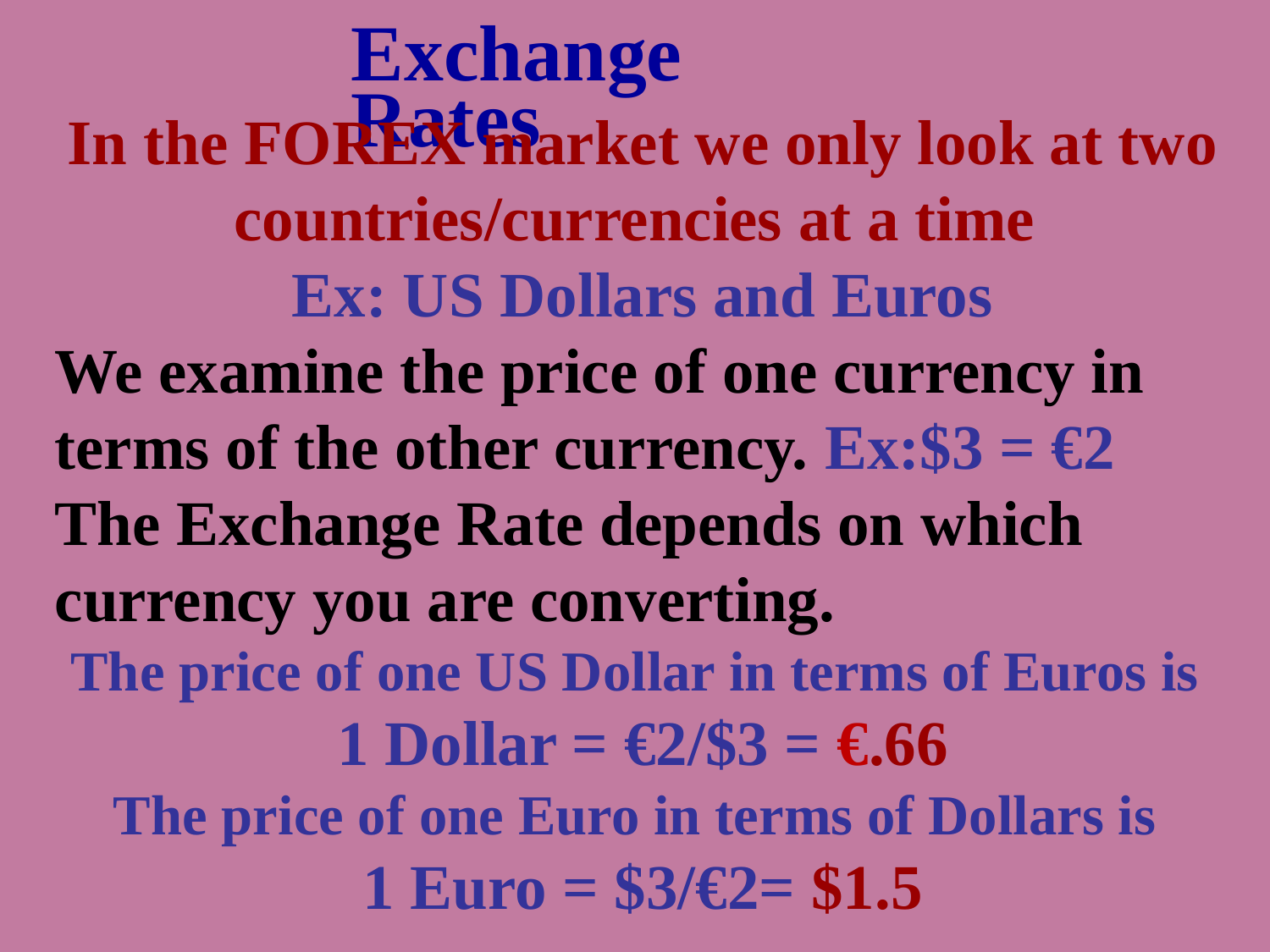

Exchange Rates
In the FOREX market we only look at two countries/currencies at a time
Ex: US Dollars and Euros
We examine the price of one currency in terms of the other currency. Ex:$3 = €2
The Exchange Rate depends on which currency you are converting.
The price of one US Dollar in terms of Euros is
1 Dollar = €2/$3 = €.66
The price of one Euro in terms of Dollars is
1 Euro = $3/€2= $1.5